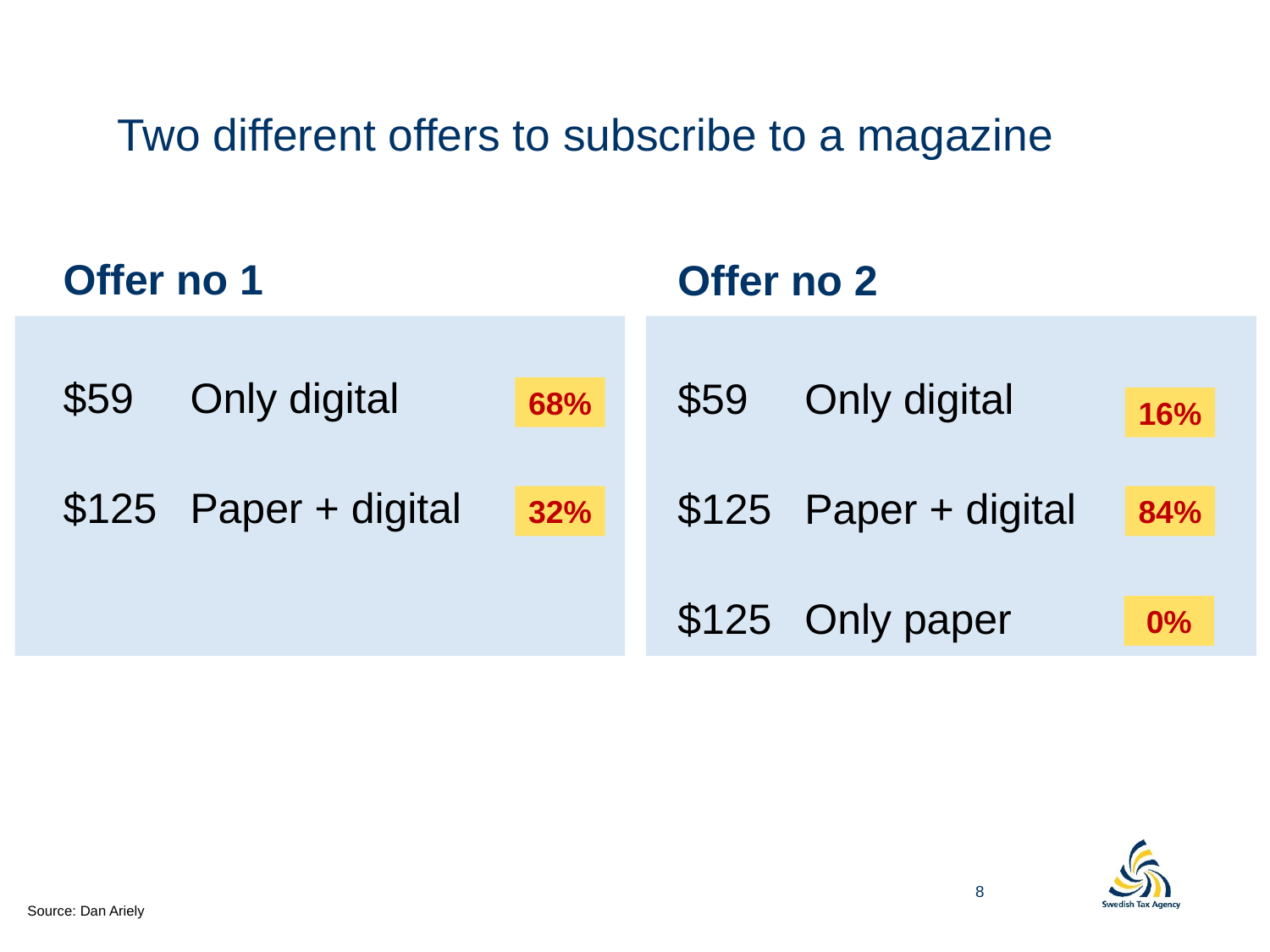

# Two different offers to subscribe to a magazine
Offer no 1

$59	Only digital
$125	Paper + digital

Offer no 2

$59	Only digital
$125	Paper + digital
$125	Only paper

68%
16%
32%
84%
0%
8
Source: Dan Ariely